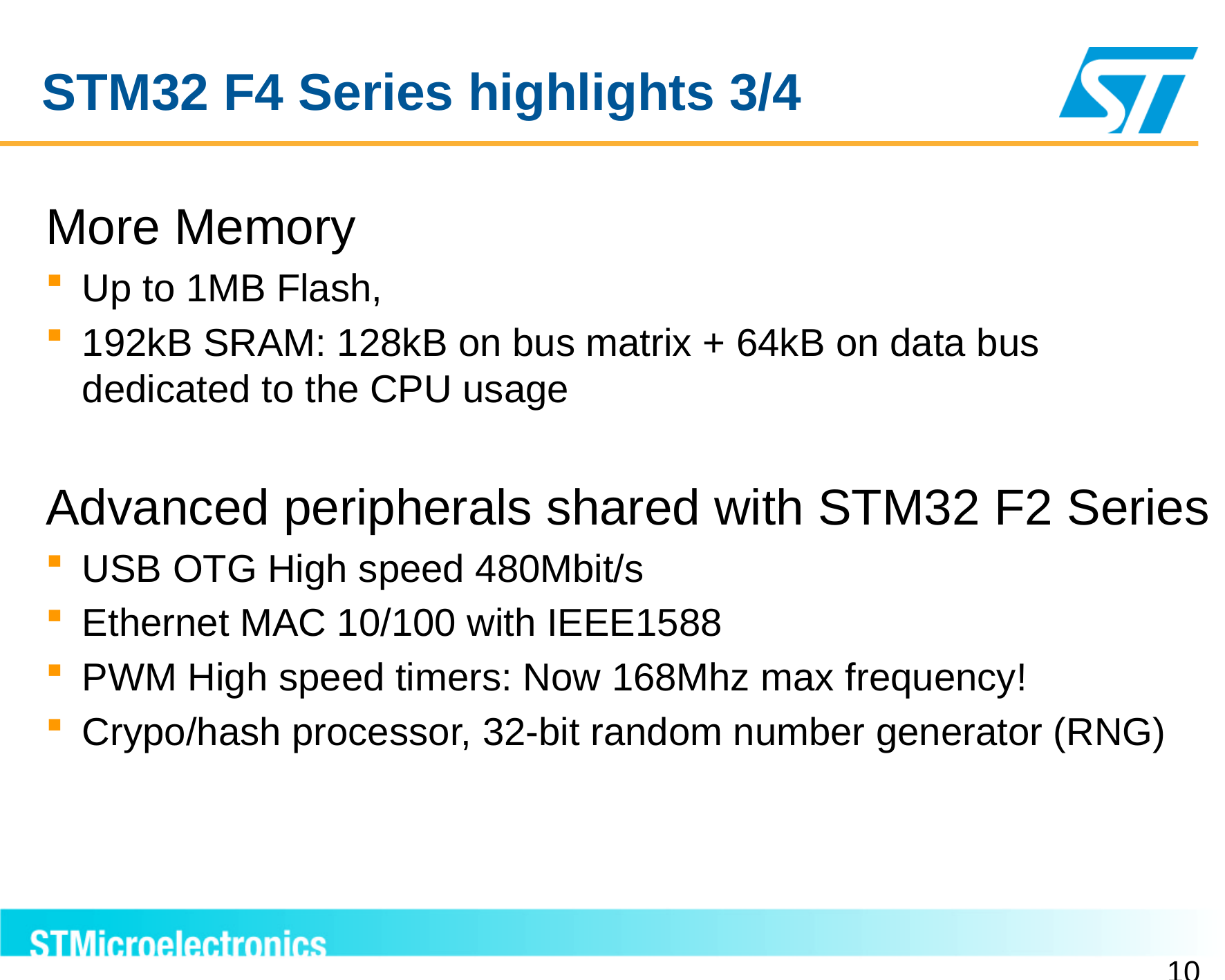

STM32 F4 Series highlights 3/4
More Memory
Up to 1MB Flash,
192kB SRAM: 128kB on bus matrix + 64kB on data bus dedicated to the CPU usage

Advanced peripherals shared with STM32 F2 Series
USB OTG High speed 480Mbit/s
Ethernet MAC 10/100 with IEEE1588
PWM High speed timers: Now 168Mhz max frequency!
Crypo/hash processor, 32-bit random number generator (RNG)
10